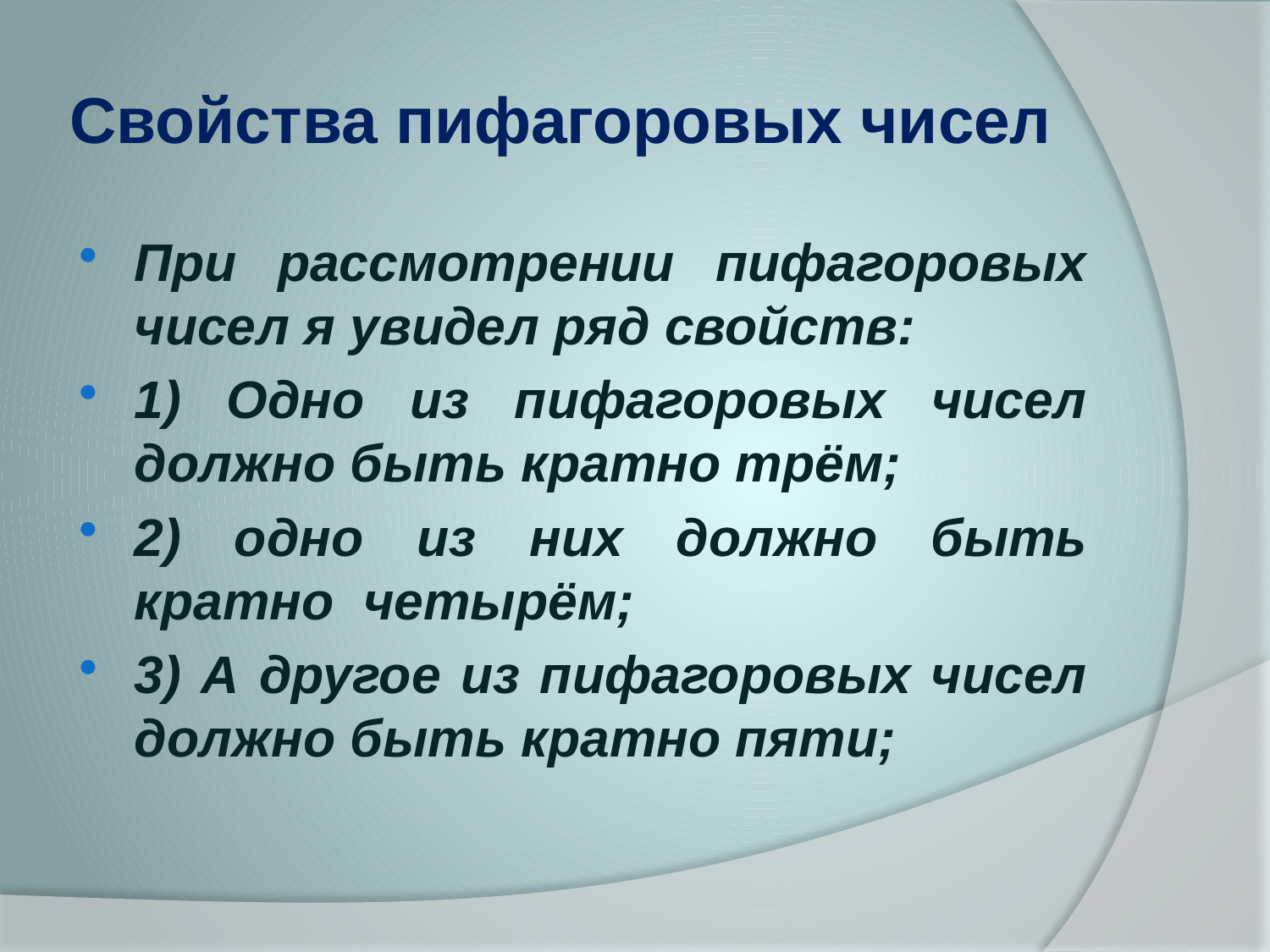

# Свойства пифагоровых чисел
При рассмотрении пифагоровых чисел я увидел ряд свойств:
1) Одно из пифагоровых чисел должно быть кратно трём;
2) одно из них должно быть кратно  четырём;
3) А другое из пифагоровых чисел должно быть кратно пяти;